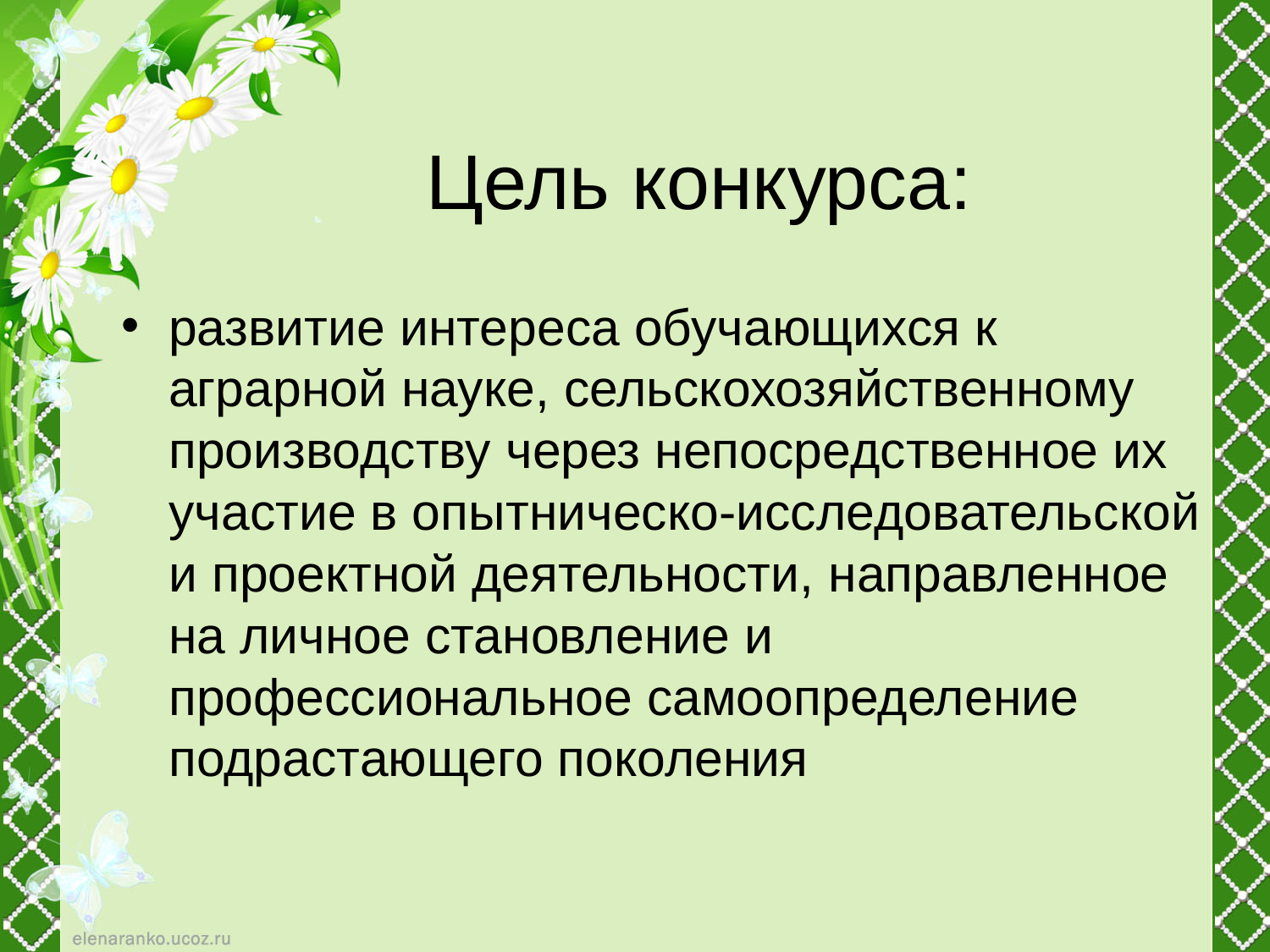

# Цель конкурса:
развитие интереса обучающихся к аграрной науке, сельскохозяйственному производству через непосредственное их участие в опытническо-исследовательской и проектной деятельности, направленное на личное становление и профессиональное самоопределение подрастающего поколения